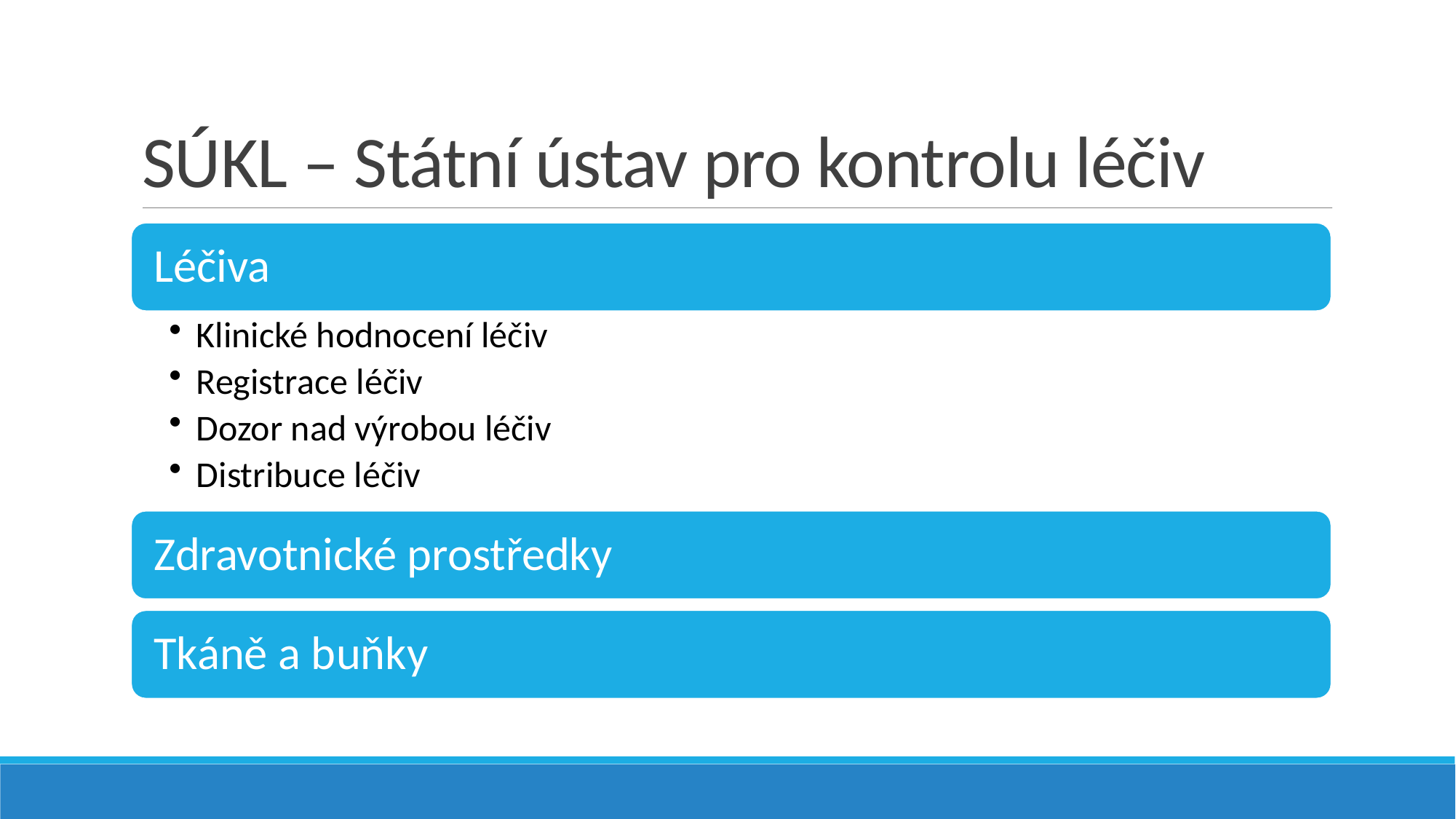

# SÚKL – Státní ústav pro kontrolu léčiv
Léčiva
Klinické hodnocení léčiv
Registrace léčiv
Dozor nad výrobou léčiv
Distribuce léčiv
Zdravotnické prostředky
Tkáně a buňky